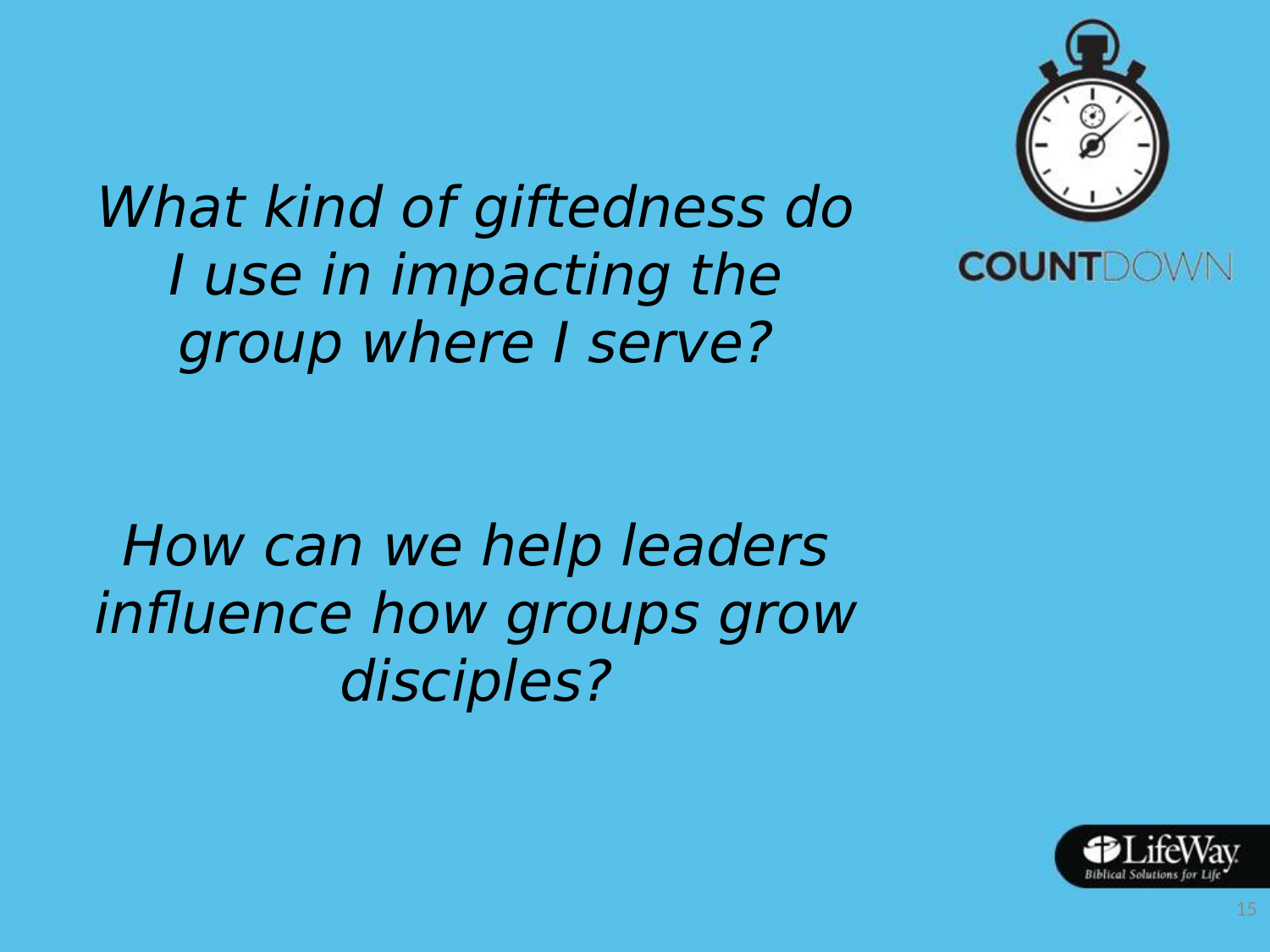

What kind of giftedness do I use in impacting the group where I serve?

How can we help leaders influence how groups grow disciples?
15